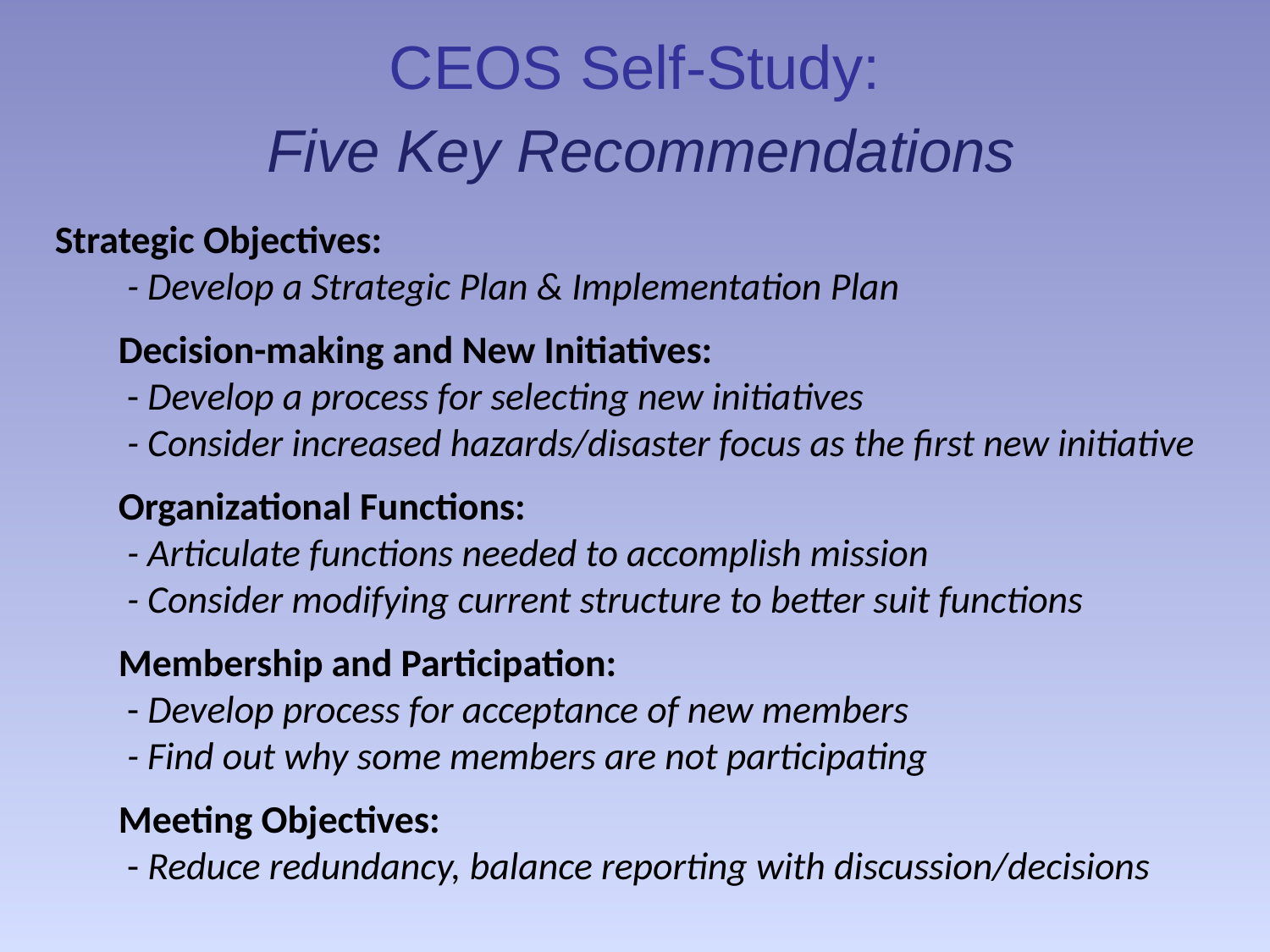

# CEOS Self-Study:
 Five Key Recommendations

Strategic Objectives:
 - Develop a Strategic Plan & Implementation Plan

Decision-making and New Initiatives:
 - Develop a process for selecting new initiatives
 - Consider increased hazards/disaster focus as the first new initiative

Organizational Functions:
 - Articulate functions needed to accomplish mission
 - Consider modifying current structure to better suit functions

Membership and Participation:
 - Develop process for acceptance of new members
 - Find out why some members are not participating

Meeting Objectives:
 - Reduce redundancy, balance reporting with discussion/decisions